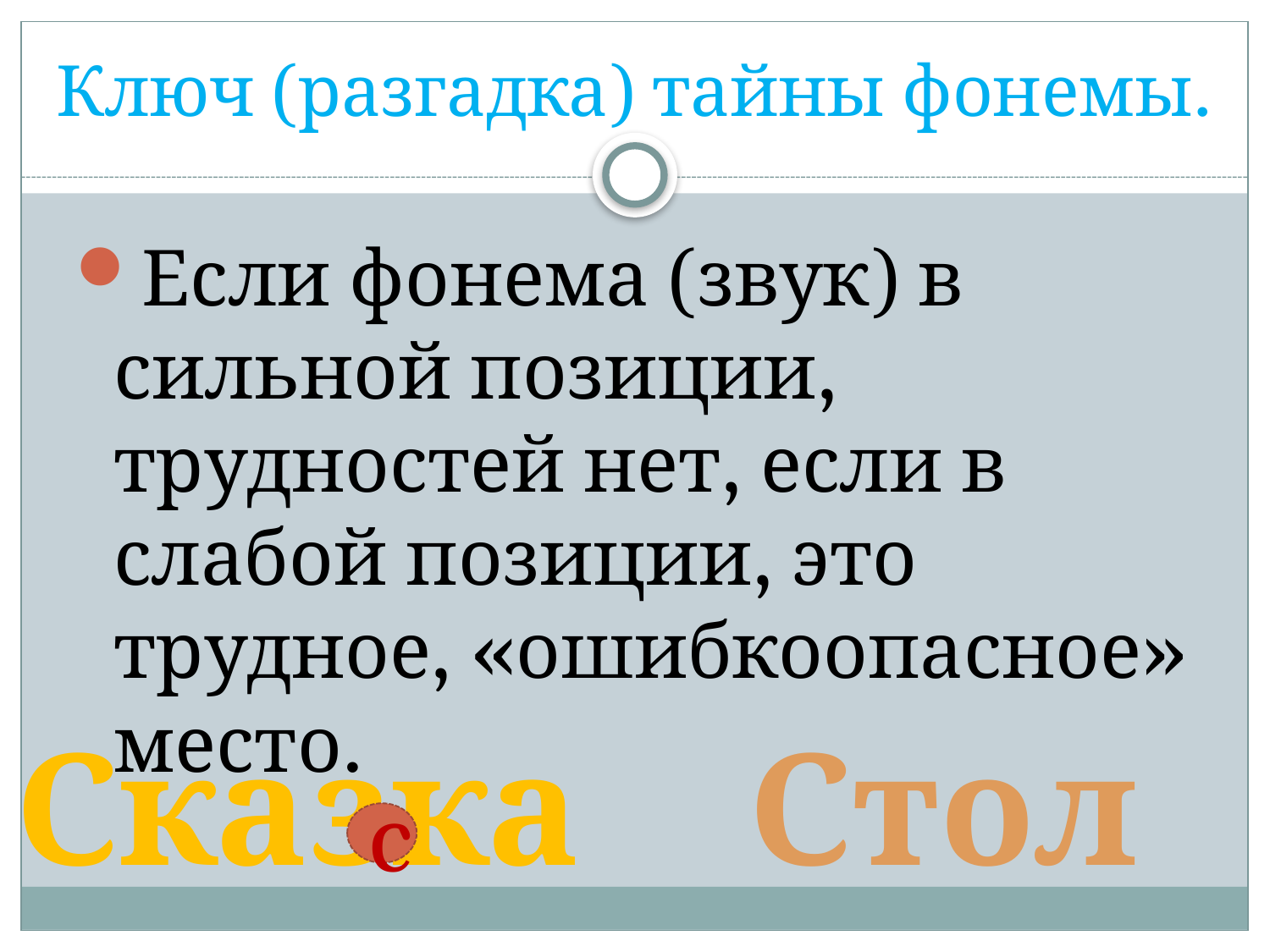

# Ключ (разгадка) тайны фонемы.
Если фонема (звук) в сильной позиции, трудностей нет, если в слабой позиции, это трудное, «ошибкоопасное» место.

Сказка
Стол
c